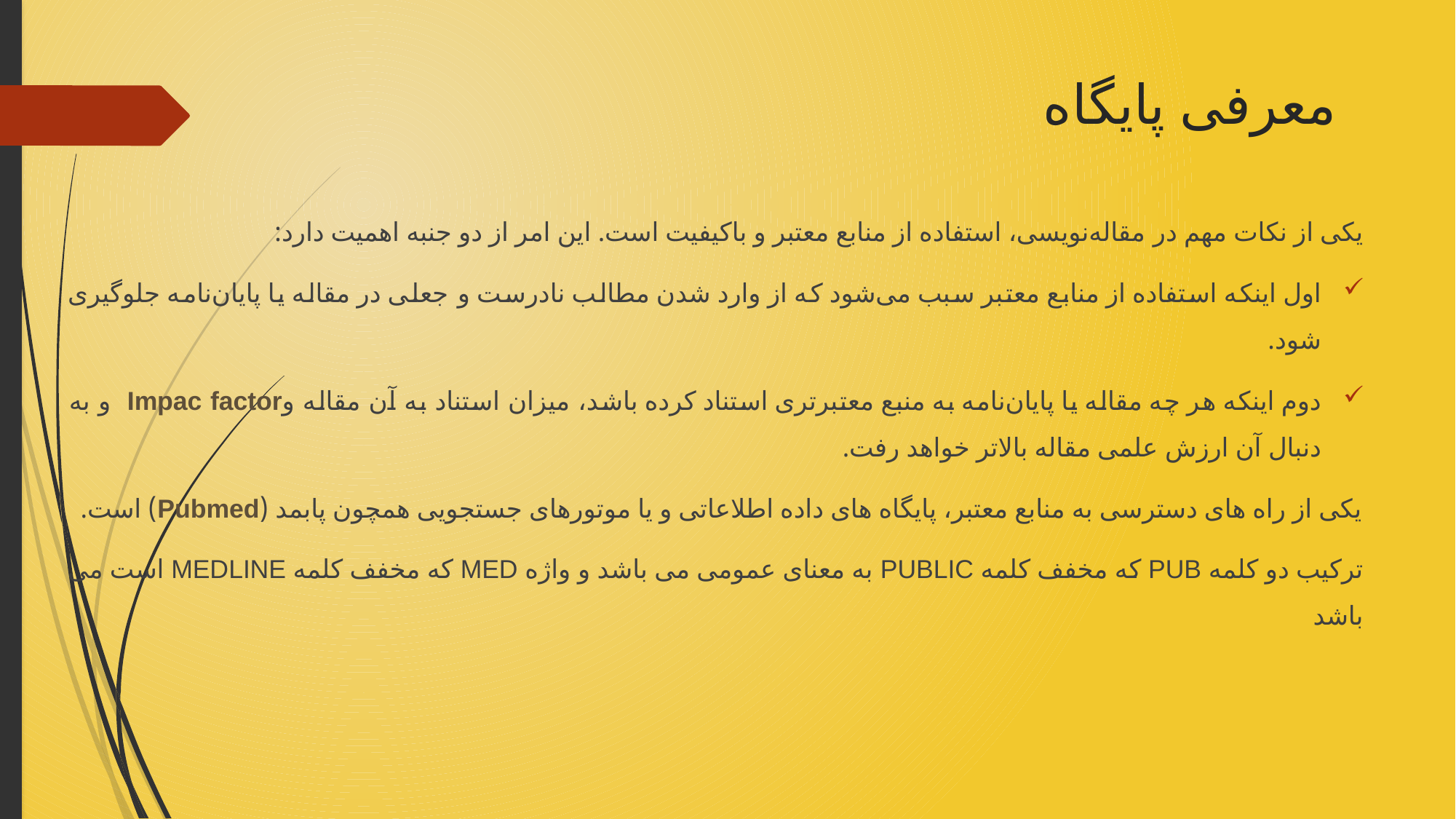

# معرفی پایگاه
یکی از نکات مهم در مقاله‌نویسی، استفاده از منابع معتبر و با‌کیفیت است. این امر از دو جنبه اهمیت دارد:
اول اینکه استفاده از منابع معتبر سبب می‌شود که از وارد شدن مطالب نادرست و جعلی در مقاله یا پایان‌نامه جلوگیری شود.
دوم اینکه هر چه مقاله یا پایان‌نامه به منبع معتبر‌تری استناد کرده باشد، میزان استناد به آن مقاله وImpac factor  و به دنبال آن ارزش علمی مقاله بالاتر خواهد رفت.
یکی از راه های دسترسی به منابع معتبر، پایگاه های داده اطلاعاتی و یا موتورهای جستجویی همچون پابمد (Pubmed) است.
ترکیب دو کلمه PUB که مخفف کلمه PUBLIC به معنای عمومی می باشد و واژه MED که مخفف کلمه MEDLINE است می باشد